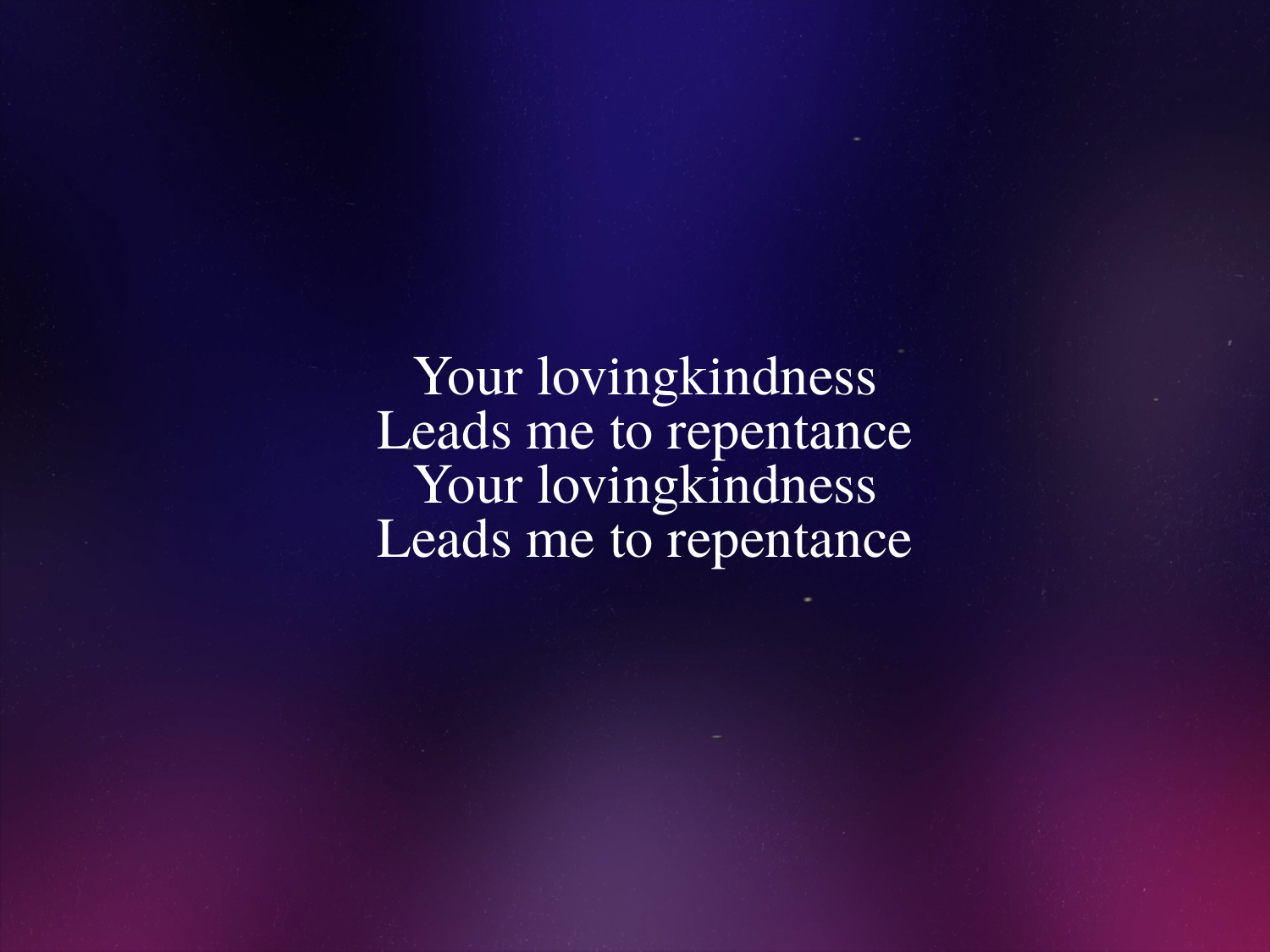

# Your lovingkindness Leads me to repentance Your lovingkindness Leads me to repentance